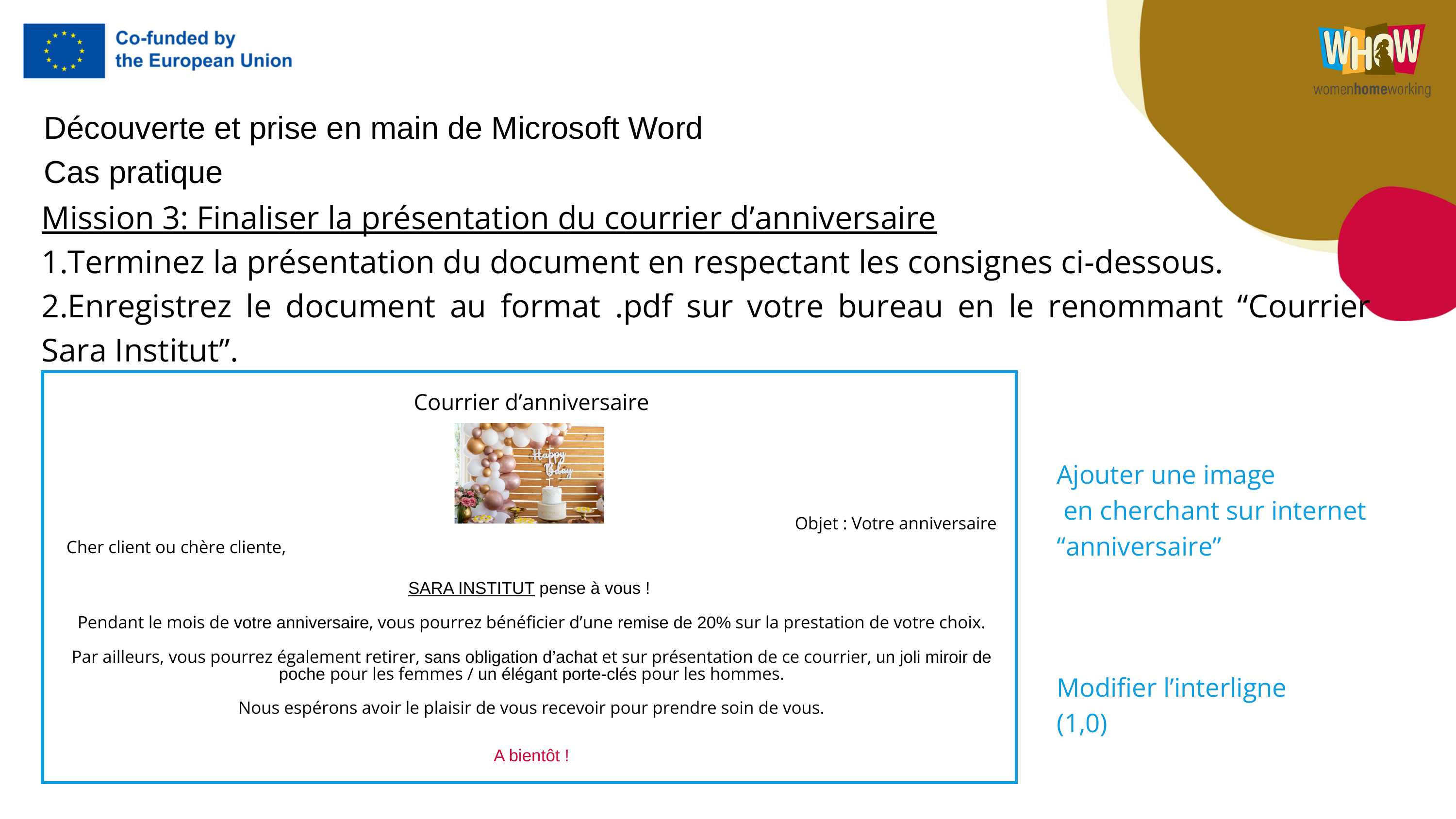

Découverte et prise en main de Microsoft Word
Cas pratique
Mission 3: Finaliser la présentation du courrier d’anniversaire
1.Terminez la présentation du document en respectant les consignes ci-dessous.
2.Enregistrez le document au format .pdf sur votre bureau en le renommant “Courrier Sara Institut”.

Courrier d’anniversaire

Objet : Votre anniversaire
Cher client ou chère cliente,

SARA INSTITUT pense à vous !

Pendant le mois de votre anniversaire, vous pourrez bénéficier d’une remise de 20% sur la prestation de votre choix.

Par ailleurs, vous pourrez également retirer, sans obligation d’achat et sur présentation de ce courrier, un joli miroir de poche pour les femmes / un élégant porte-clés pour les hommes.

Nous espérons avoir le plaisir de vous recevoir pour prendre soin de vous.

A bientôt !

Ajouter une image
 en cherchant sur internet
“anniversaire”
Modifier l’interligne
(1,0)